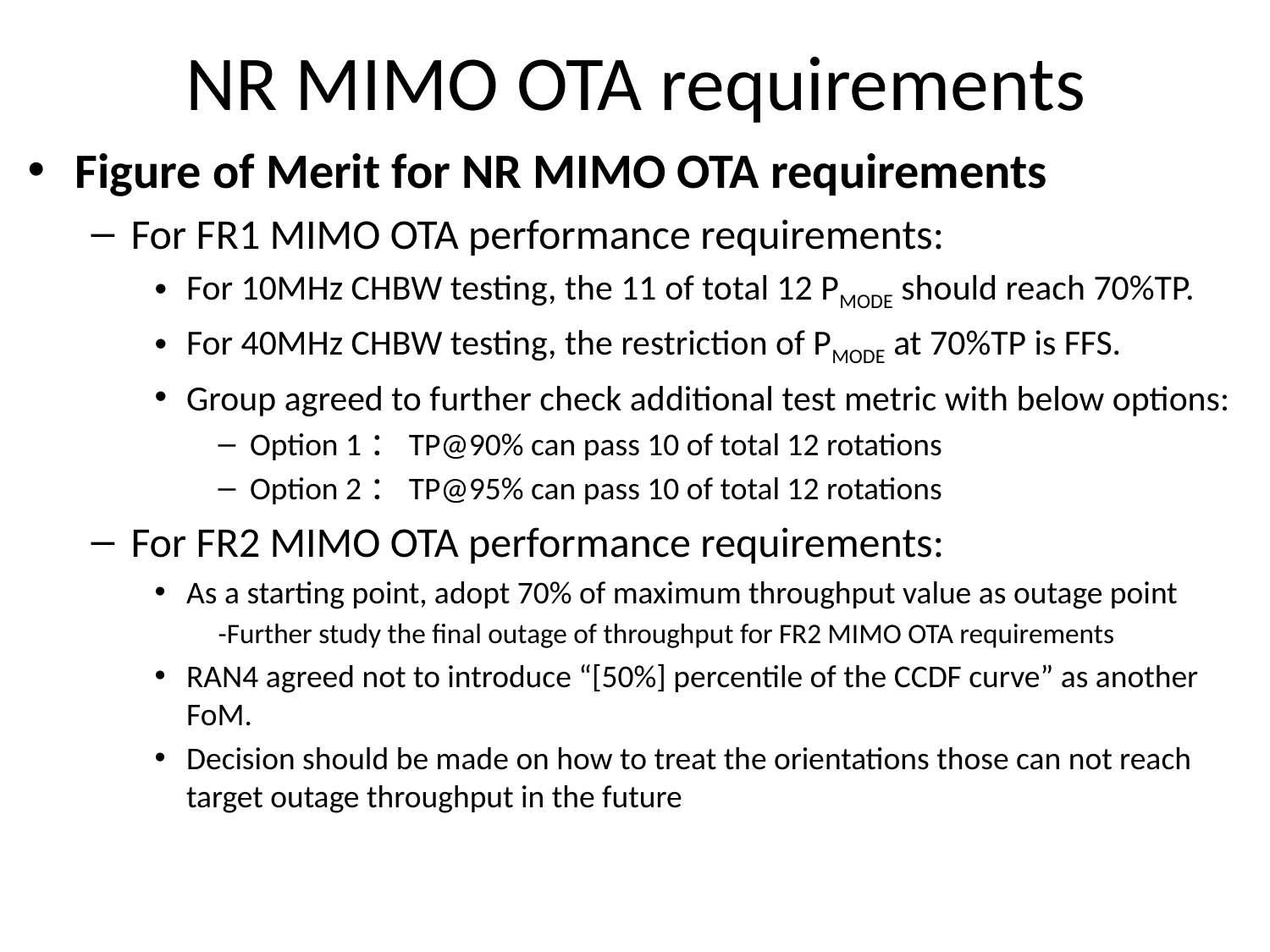

# NR MIMO OTA requirements
Figure of Merit for NR MIMO OTA requirements
For FR1 MIMO OTA performance requirements:
For 10MHz CHBW testing, the 11 of total 12 PMODE should reach 70%TP.
For 40MHz CHBW testing, the restriction of PMODE at 70%TP is FFS.
Group agreed to further check additional test metric with below options:
Option 1：TP@90% can pass 10 of total 12 rotations
Option 2：TP@95% can pass 10 of total 12 rotations
For FR2 MIMO OTA performance requirements:
As a starting point, adopt 70% of maximum throughput value as outage point
-Further study the final outage of throughput for FR2 MIMO OTA requirements
RAN4 agreed not to introduce “[50%] percentile of the CCDF curve” as another FoM.
Decision should be made on how to treat the orientations those can not reach target outage throughput in the future